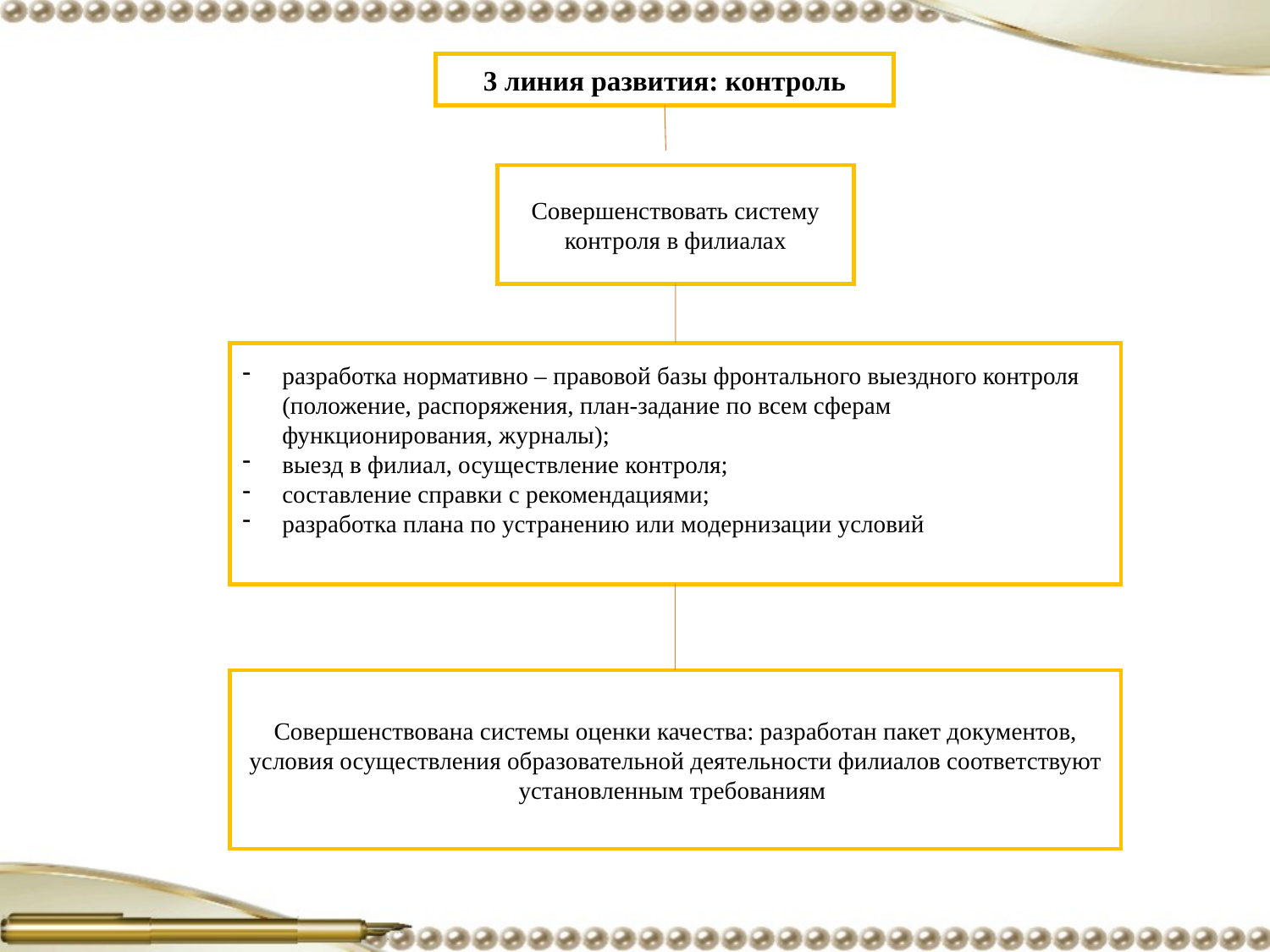

3 линия развития: контроль

Совершенствовать систему контроля в филиалах

разработка нормативно – правовой базы фронтального выездного контроля (положение, распоряжения, план-задание по всем сферам функционирования, журналы);
выезд в филиал, осуществление контроля;
составление справки с рекомендациями;
разработка плана по устранению или модернизации условий

Совершенствована системы оценки качества: разработан пакет документов, условия осуществления образовательной деятельности филиалов соответствуют установленным требованиям